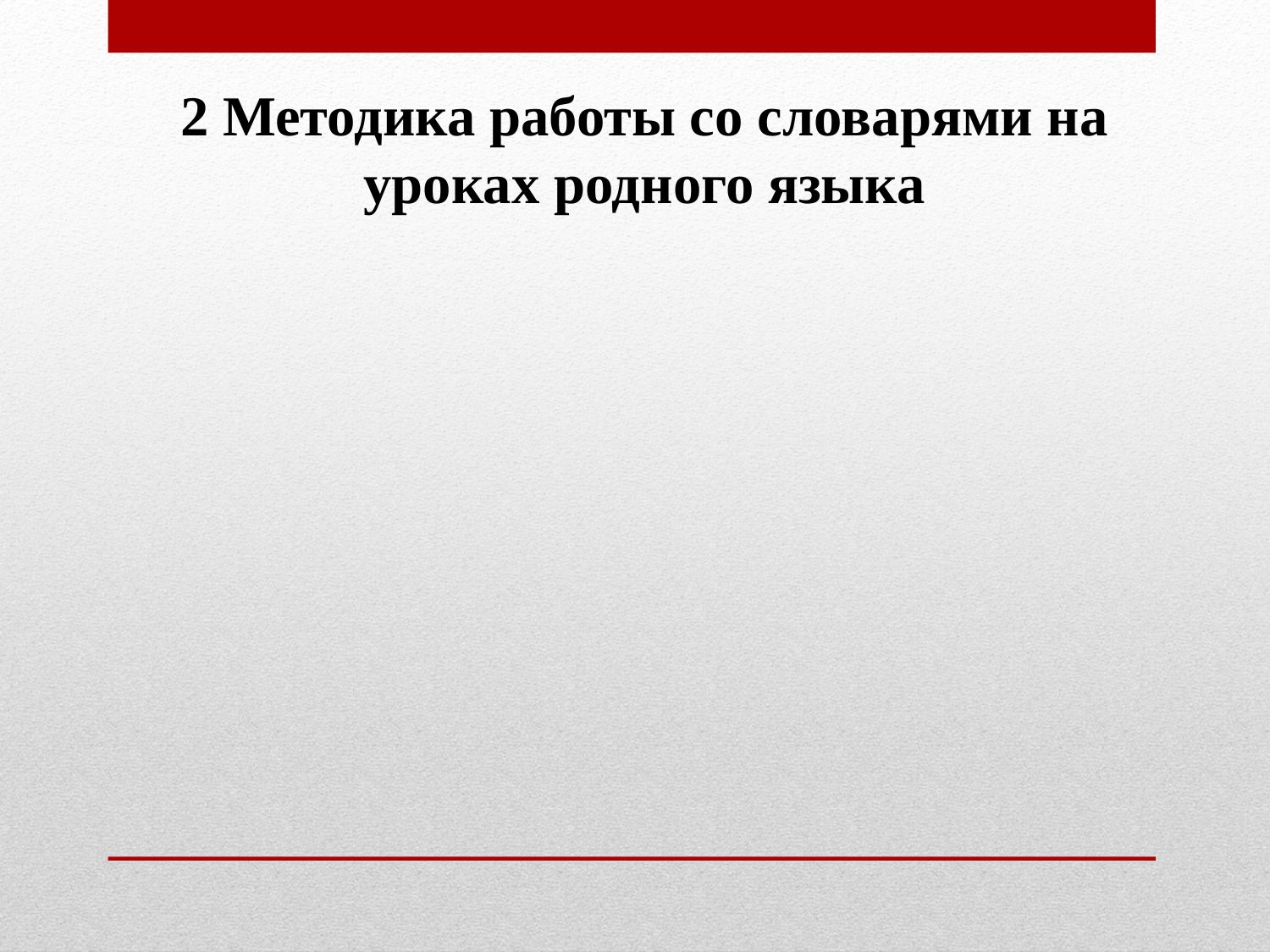

2 Методика работы со словарями на уроках родного языка